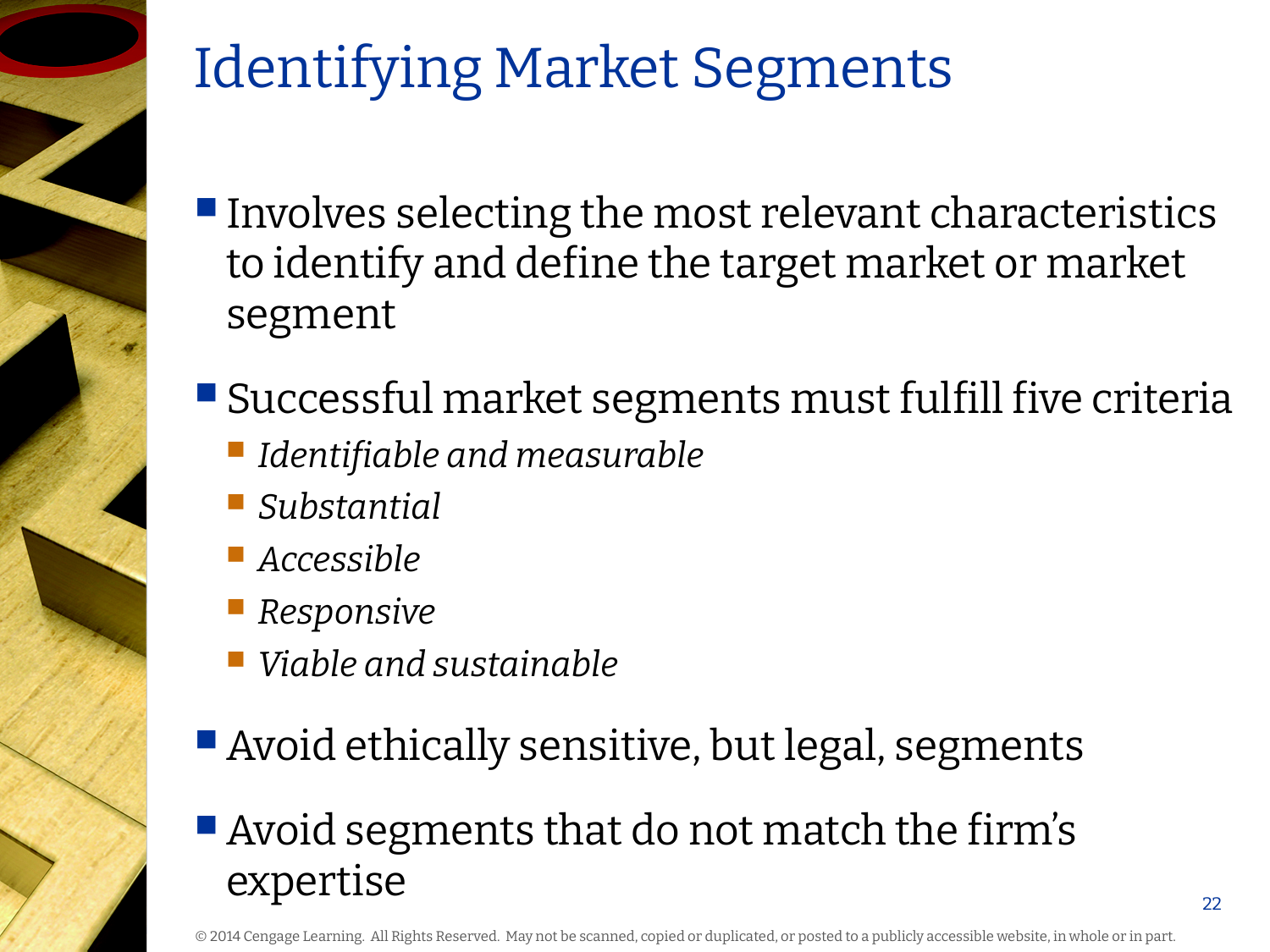

# Identifying Market Segments
Involves selecting the most relevant characteristics to identify and define the target market or market segment
Successful market segments must fulfill five criteria
Identifiable and measurable
Substantial
Accessible
Responsive
Viable and sustainable
Avoid ethically sensitive, but legal, segments
Avoid segments that do not match the firm’s expertise
22